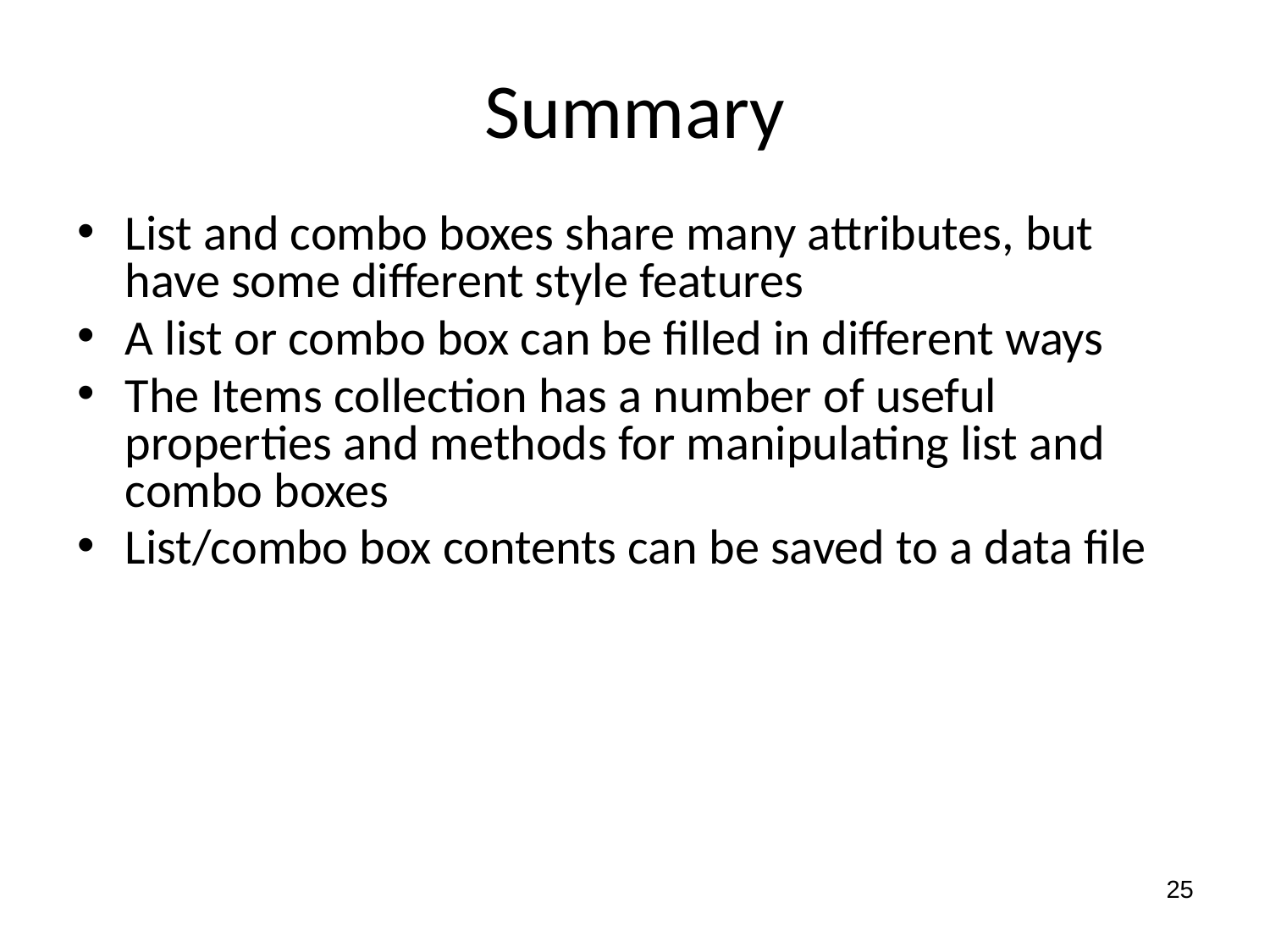

# Summary
List and combo boxes share many attributes, but have some different style features
A list or combo box can be filled in different ways
The Items collection has a number of useful properties and methods for manipulating list and combo boxes
List/combo box contents can be saved to a data file

25